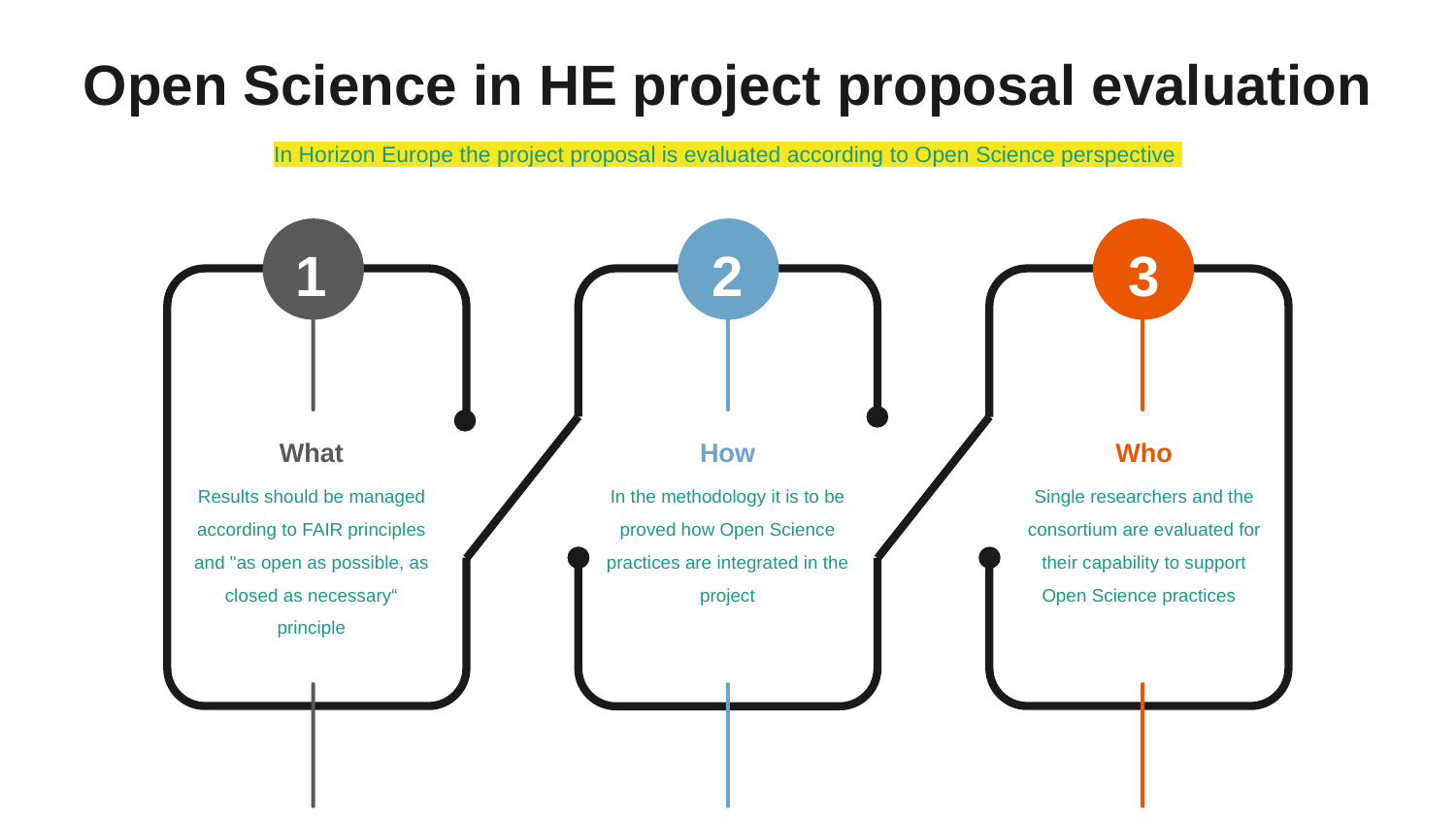

Open Science in HE project proposal evaluation
In Horizon Europe the project proposal is evaluated according to Open Science perspective

1
2
3

What
How
Who
Results should be managed according to FAIR principles and "as open as possible, as closed as necessary“ principle
In the methodology it is to be proved how Open Science practices are integrated in the project
Single researchers and the consortium are evaluated for their capability to support Open Science practices